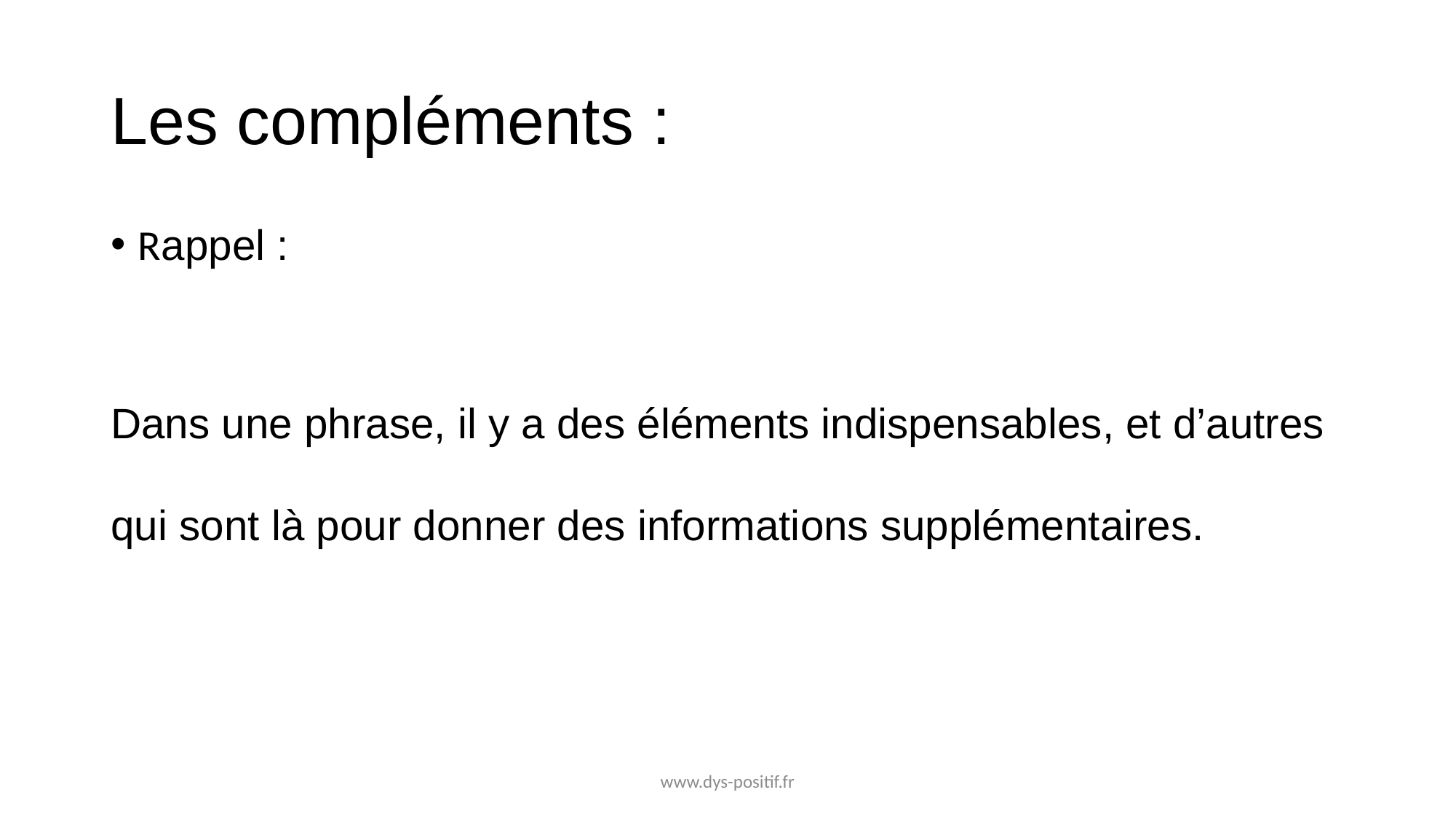

# Les compléments :
Rappel :

Dans une phrase, il y a des éléments indispensables, et d’autres qui sont là pour donner des informations supplémentaires.

www.dys-positif.fr